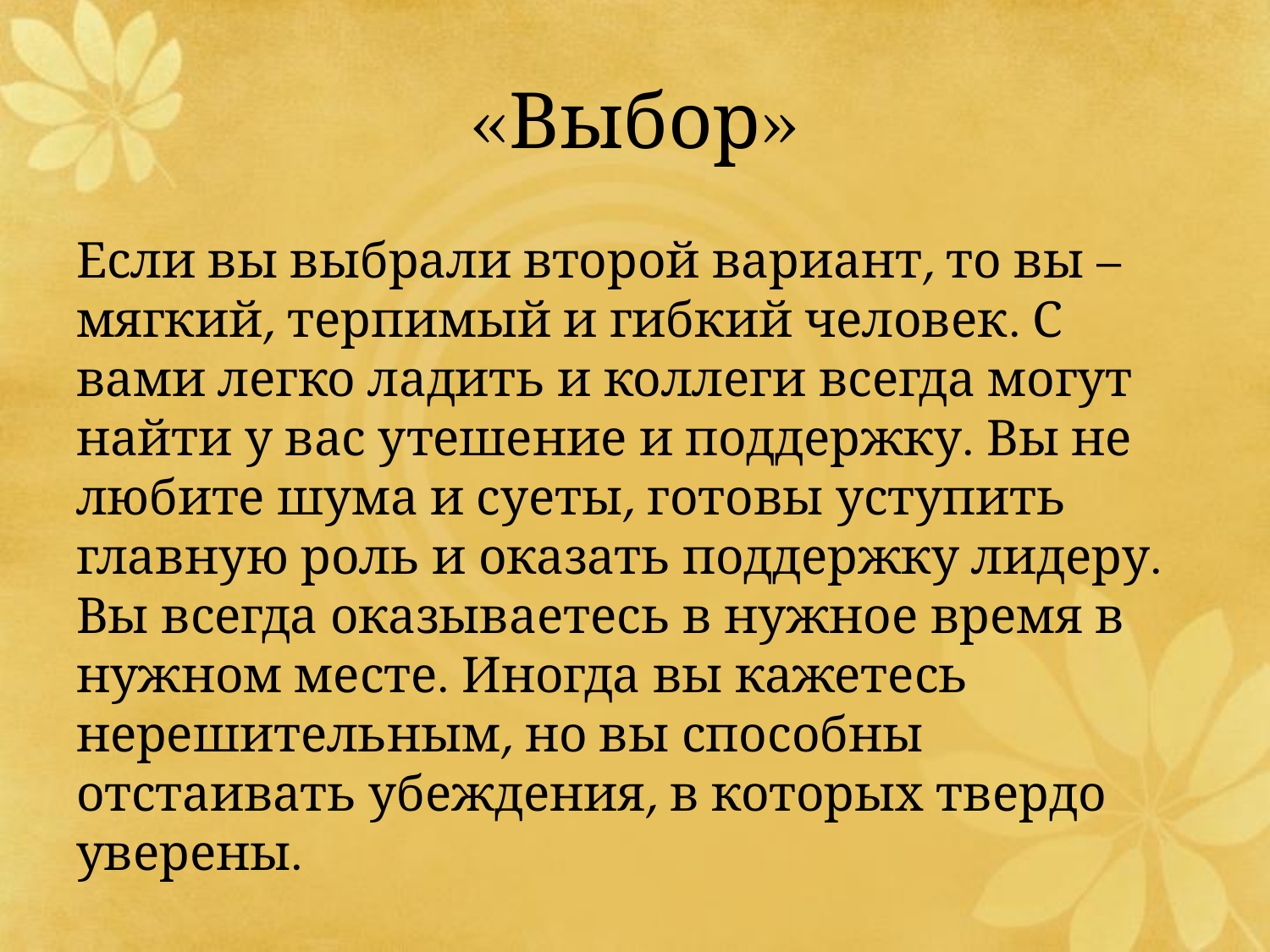

# «Выбор»
Если вы выбрали второй вариант, то вы – мягкий, терпимый и гибкий человек. С вами легко ладить и коллеги всегда могут найти у вас утешение и поддержку. Вы не любите шума и суеты, готовы уступить главную роль и оказать поддержку лидеру. Вы всегда оказываетесь в нужное время в нужном месте. Иногда вы кажетесь нерешительным, но вы способны отстаивать убеждения, в которых твердо уверены.